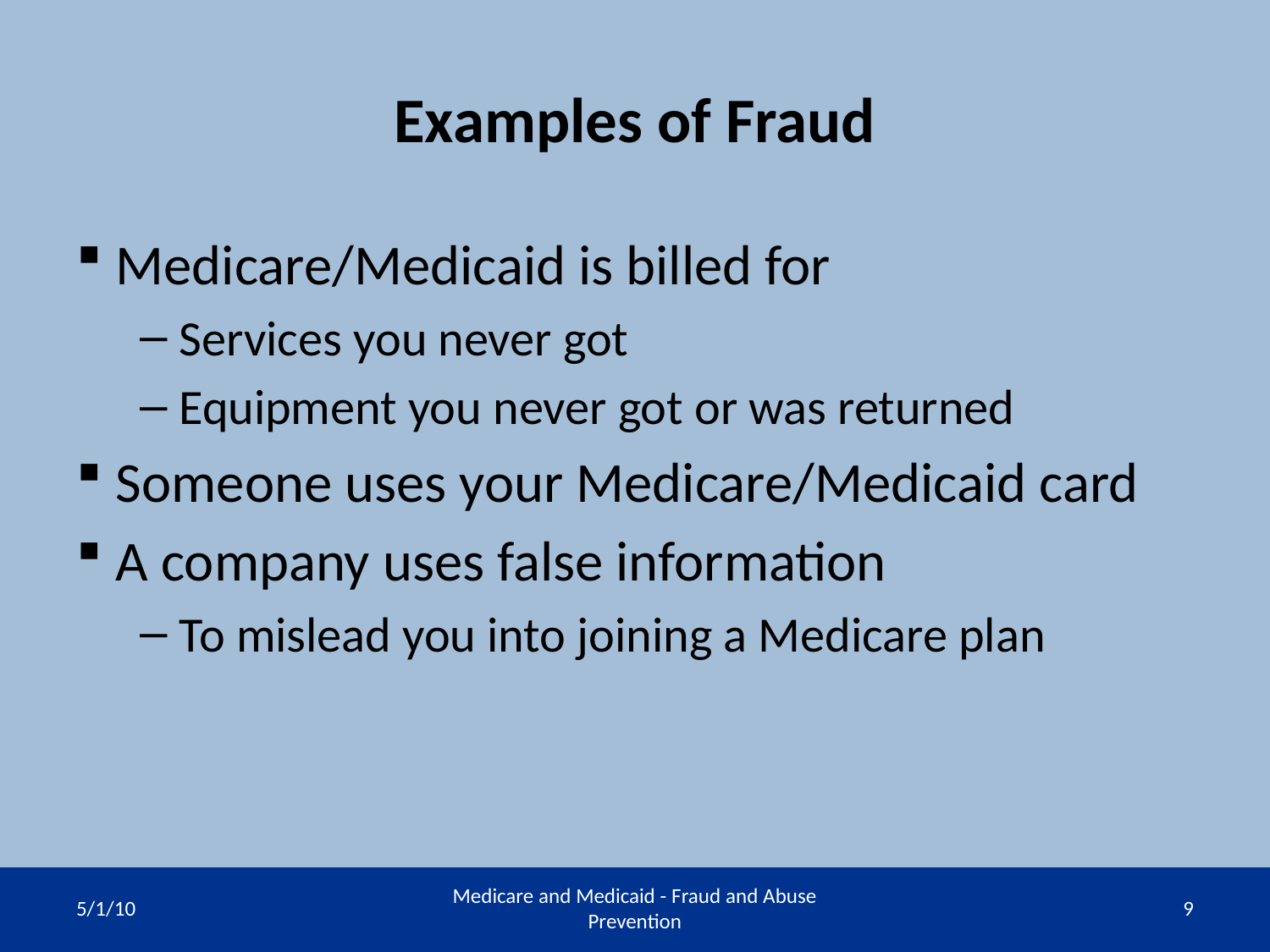

# Examples of Fraud
Medicare/Medicaid is billed for
Services you never got
Equipment you never got or was returned
Someone uses your Medicare/Medicaid card
A company uses false information
To mislead you into joining a Medicare plan

5/1/10
Medicare and Medicaid - Fraud and Abuse Prevention
9